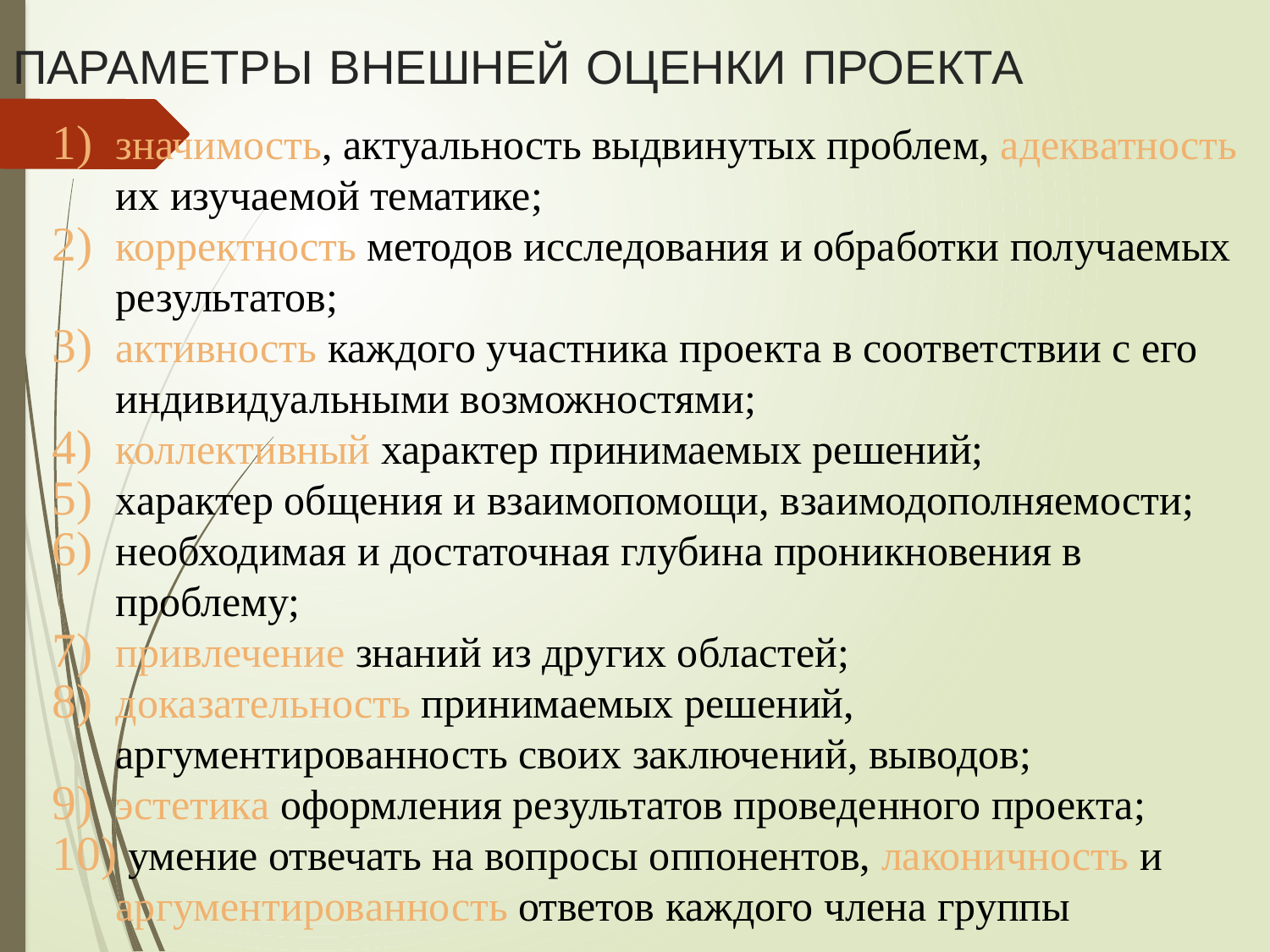

# ПАРАМЕТРЫ ВНЕШНЕЙ ОЦЕНКИ ПРОЕКТА
значимость, актуальность выдвинутых проблем, адекватность их изучаемой тематике;
корректность методов исследования и обработки получаемых результатов;
активность каждого участника проекта в соответствии с его индивидуальными возможностями;
коллективный характер принимаемых решений;
характер общения и взаимопомощи, взаимодополняемости;
необходимая и достаточная глубина проникновения в проблему;
привлечение знаний из других областей;
доказательность принимаемых решений, аргументированность своих заключений, выводов;
эстетика оформления результатов проведенного проекта;
 умение отвечать на вопросы оппонентов, лаконичность и аргументированность ответов каждого члена группы